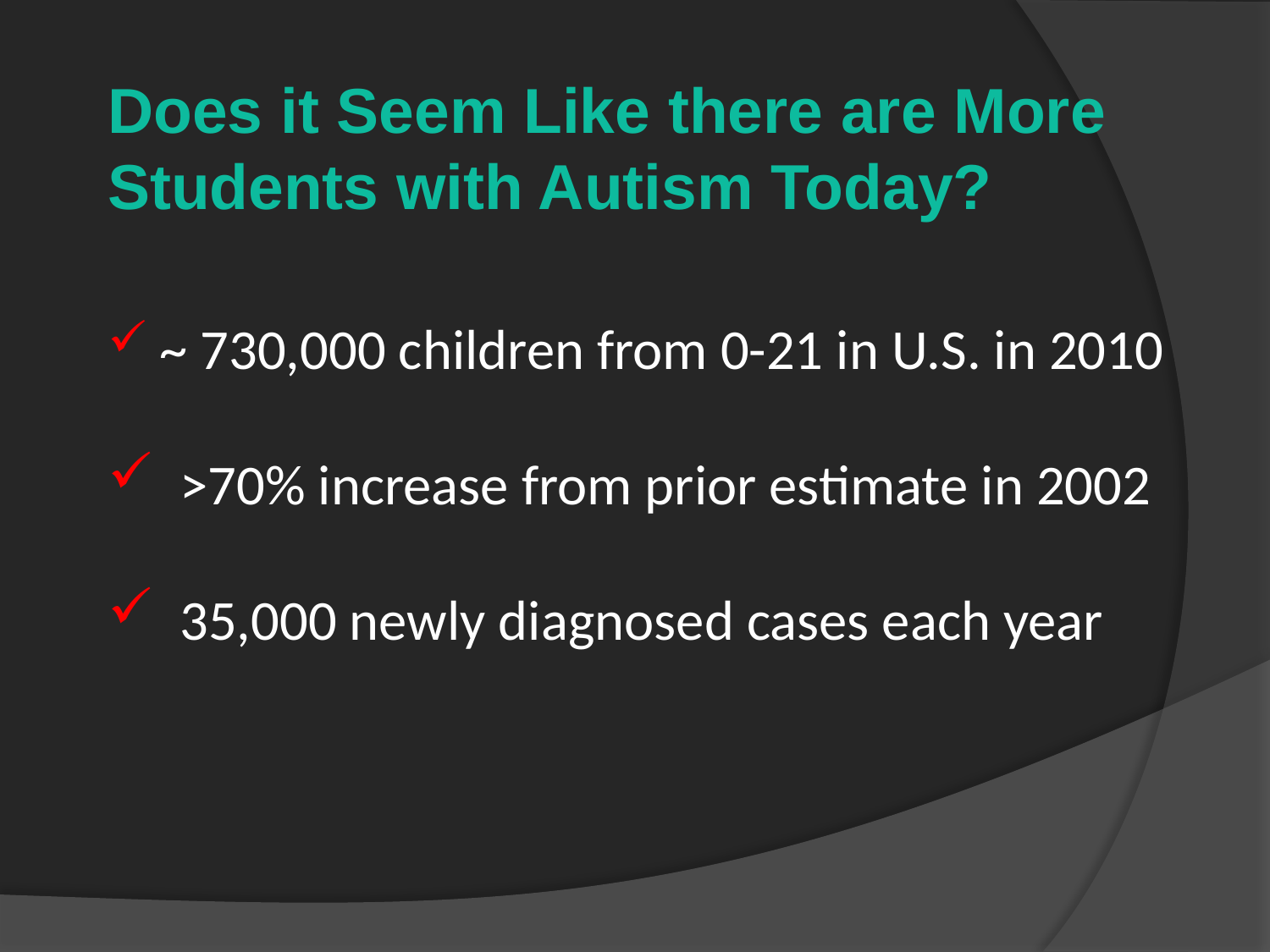

Does it Seem Like there are More Students with Autism Today?
 ~ 730,000 children from 0-21 in U.S. in 2010

  >70% increase from prior estimate in 2002

  35,000 newly diagnosed cases each year